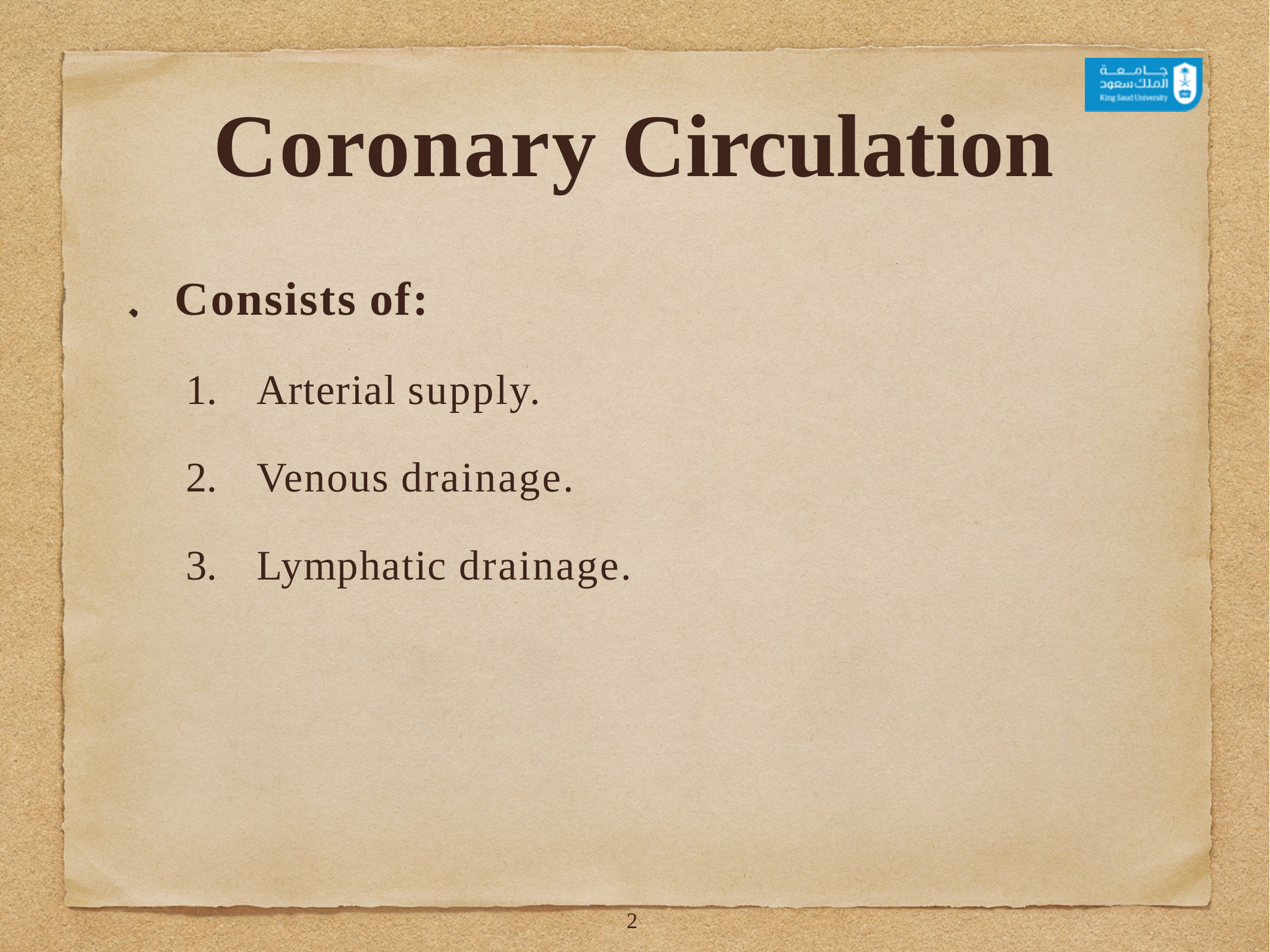

# Coronary Circulation
Consists of:
Arterial supply.
Venous drainage.
Lymphatic drainage.

2